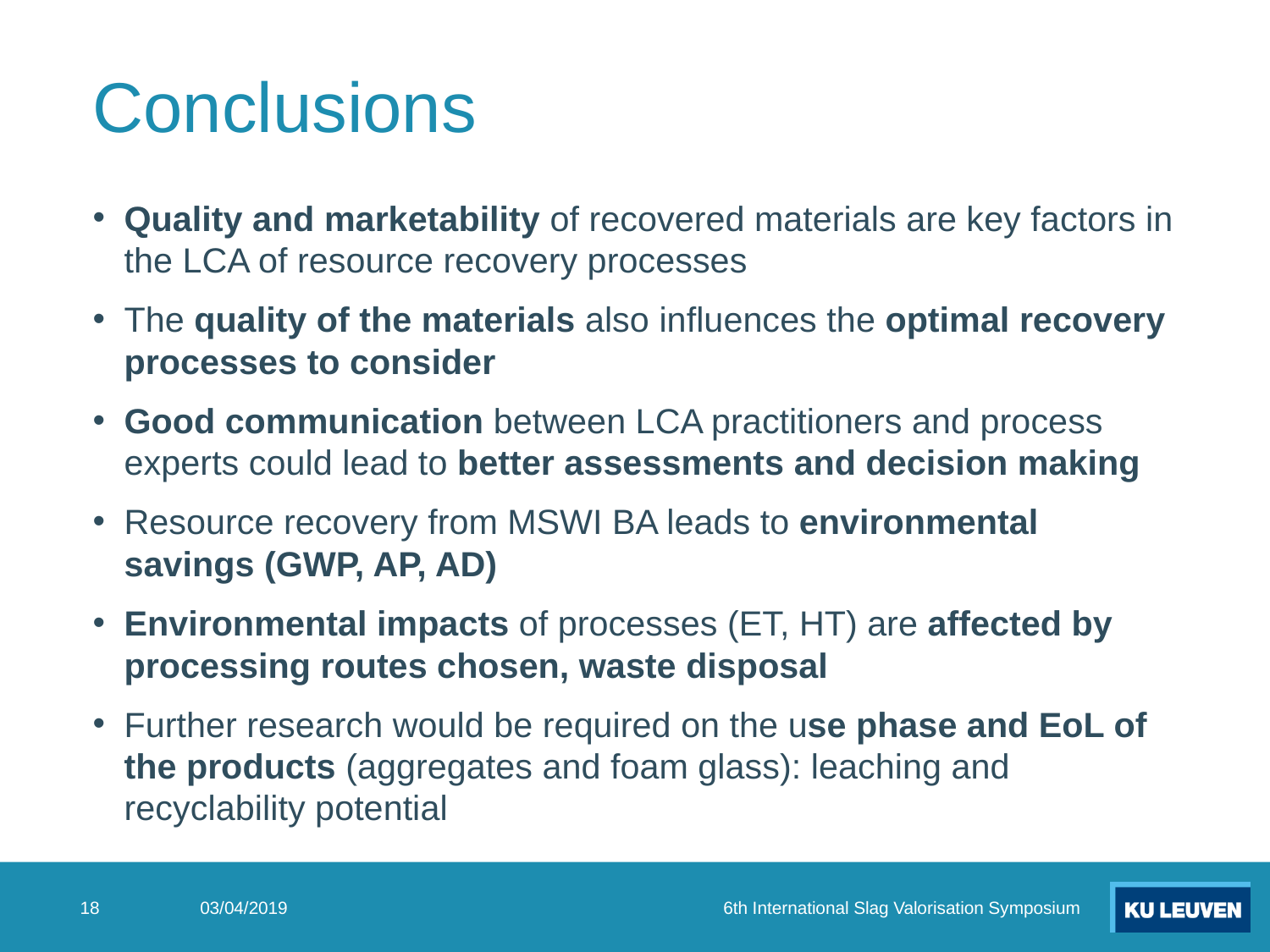

# Conclusions
Quality and marketability of recovered materials are key factors in the LCA of resource recovery processes
The quality of the materials also influences the optimal recovery processes to consider
Good communication between LCA practitioners and process experts could lead to better assessments and decision making
Resource recovery from MSWI BA leads to environmental savings (GWP, AP, AD)
Environmental impacts of processes (ET, HT) are affected by processing routes chosen, waste disposal
Further research would be required on the use phase and EoL of the products (aggregates and foam glass): leaching and recyclability potential
6th International Slag Valorisation Symposium
18
03/04/2019